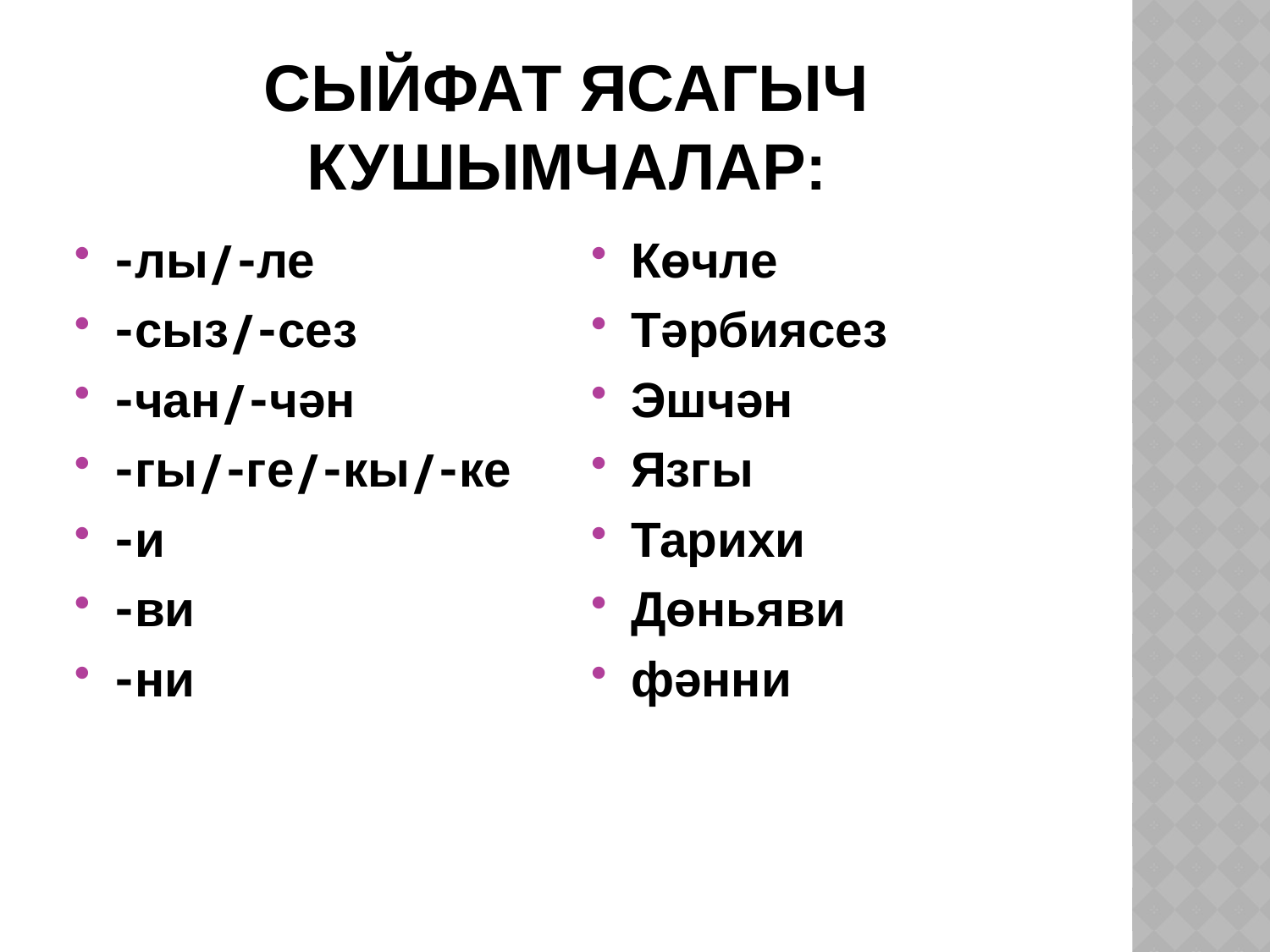

# Сыйфат ясагыч кушымчалар:
-лы/-ле
-сыз/-сез
-чан/-чән
-гы/-ге/-кы/-ке
-и
-ви
-ни
Көчле
Тәрбиясез
Эшчән
Язгы
Тарихи
Дөньяви
фәнни